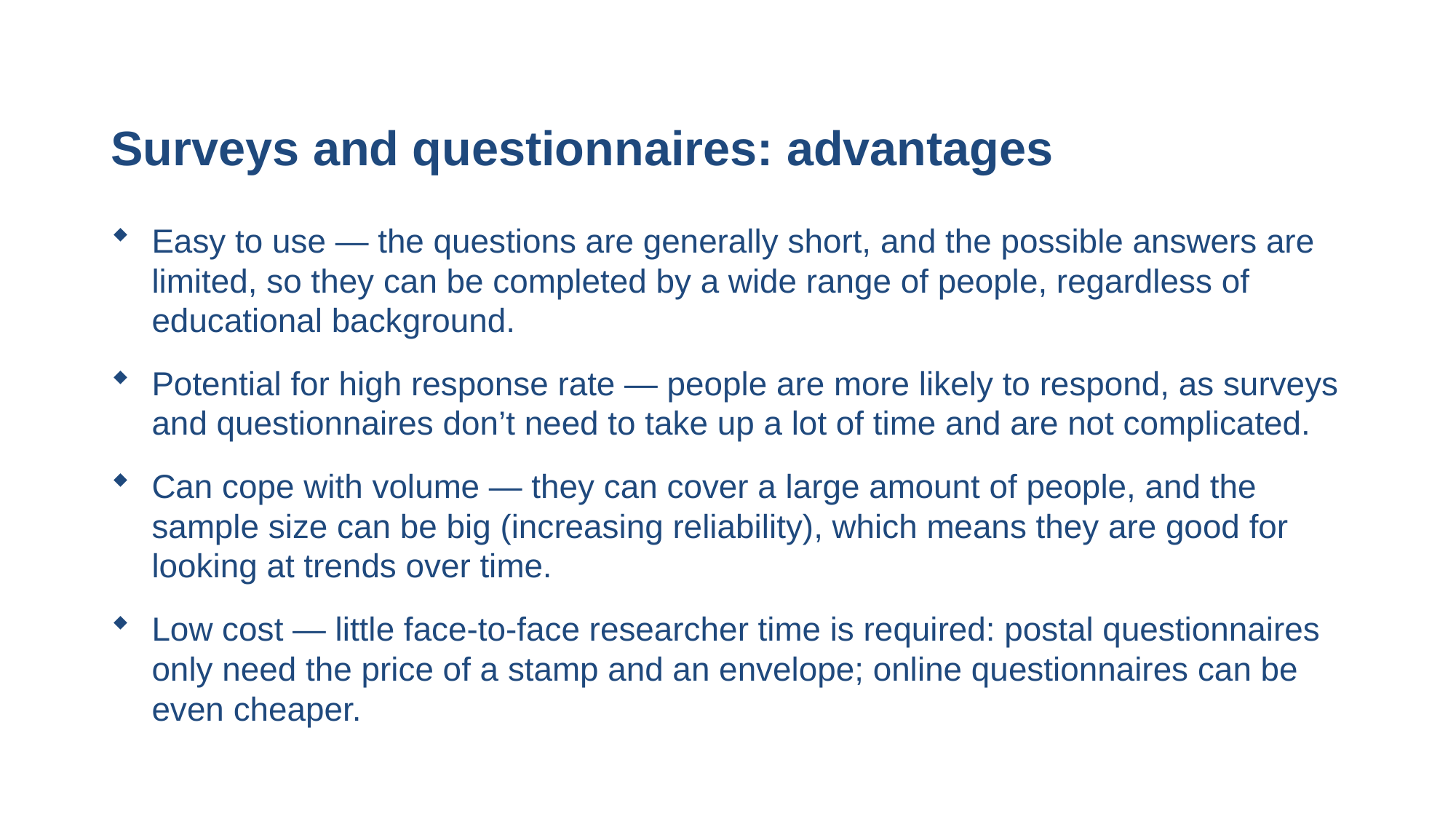

# Surveys and questionnaires: advantages
Easy to use — the questions are generally short, and the possible answers are limited, so they can be completed by a wide range of people, regardless of educational background.
Potential for high response rate — people are more likely to respond, as surveys and questionnaires don’t need to take up a lot of time and are not complicated.
Can cope with volume — they can cover a large amount of people, and the sample size can be big (increasing reliability), which means they are good for looking at trends over time.
Low cost — little face-to-face researcher time is required: postal questionnaires only need the price of a stamp and an envelope; online questionnaires can be even cheaper.